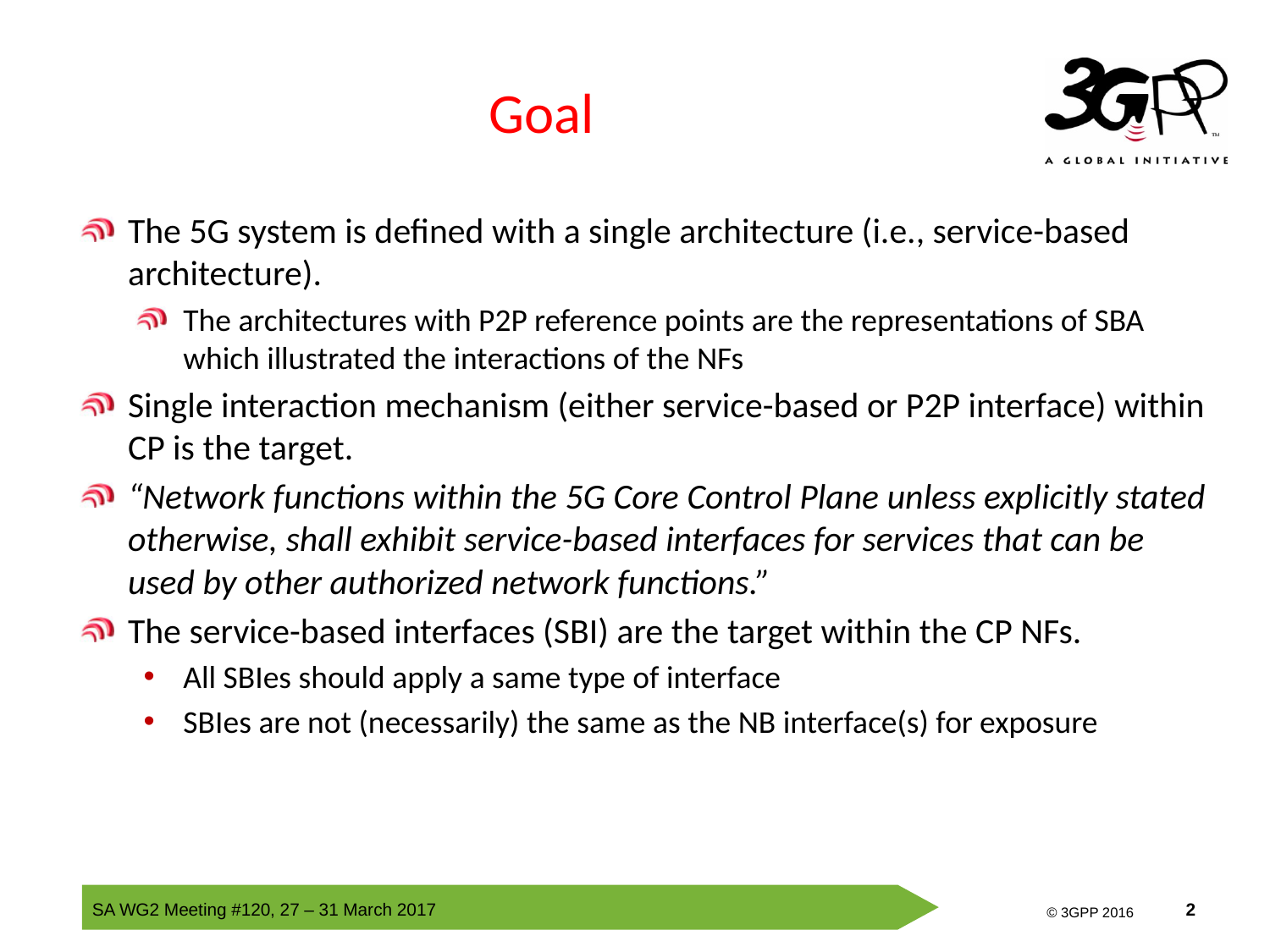

# Goal
The 5G system is defined with a single architecture (i.e., service-based architecture).
The architectures with P2P reference points are the representations of SBA which illustrated the interactions of the NFs
Single interaction mechanism (either service-based or P2P interface) within CP is the target.
“Network functions within the 5G Core Control Plane unless explicitly stated otherwise, shall exhibit service-based interfaces for services that can be used by other authorized network functions.”
The service-based interfaces (SBI) are the target within the CP NFs.
All SBIes should apply a same type of interface
SBIes are not (necessarily) the same as the NB interface(s) for exposure